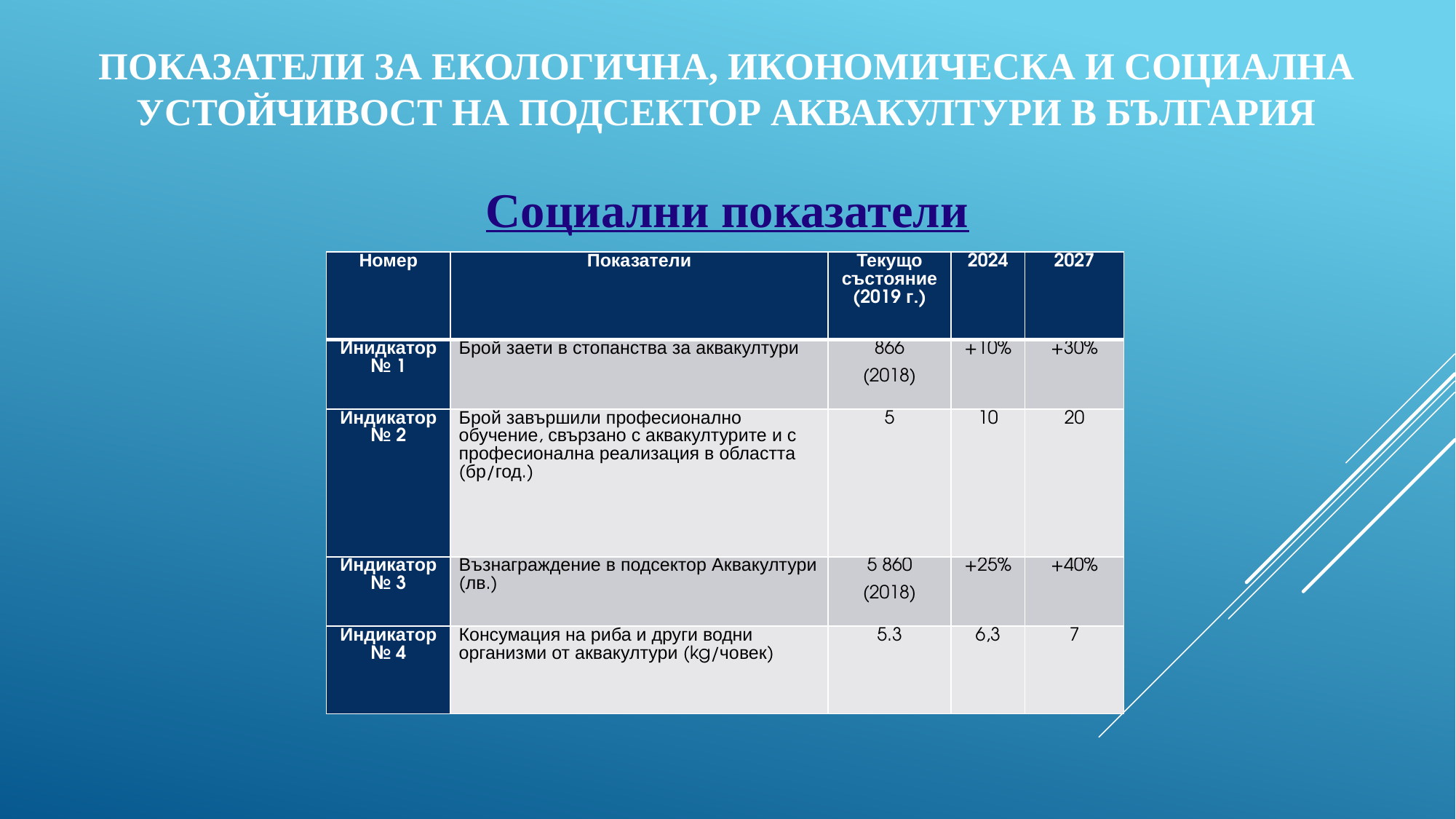

# ПОКАЗАТЕЛИ ЗА ЕКОЛОГИЧНА, ИКОНОМИЧЕСКА И СОЦИАЛНА УСТОЙЧИВОСТ НА ПОДСЕКТОР АКВАКУЛТУРИ В БЪЛГАРИЯ
Социални показатели

| Номер | Показатели | Текущо състояние (2019 г.) | 2024 | 2027 |
| --- | --- | --- | --- | --- |
| Инидкатор № 1 | Брой заети в стопанства за аквакултури | 866 (2018) | +10% | +30% |
| Индикатор № 2 | Брой завършили професионално обучение, свързано с аквакултурите и с професионална реализация в областта (бр/год.) | 5 | 10 | 20 |
| Индикатор № 3 | Възнаграждение в подсектор Аквакултури (лв.) | 5 860 (2018) | +25% | +40% |
| Индикатор № 4 | Консумация на риба и други водни организми от аквакултури (kg/човек) | 5.3 | 6,3 | 7 |